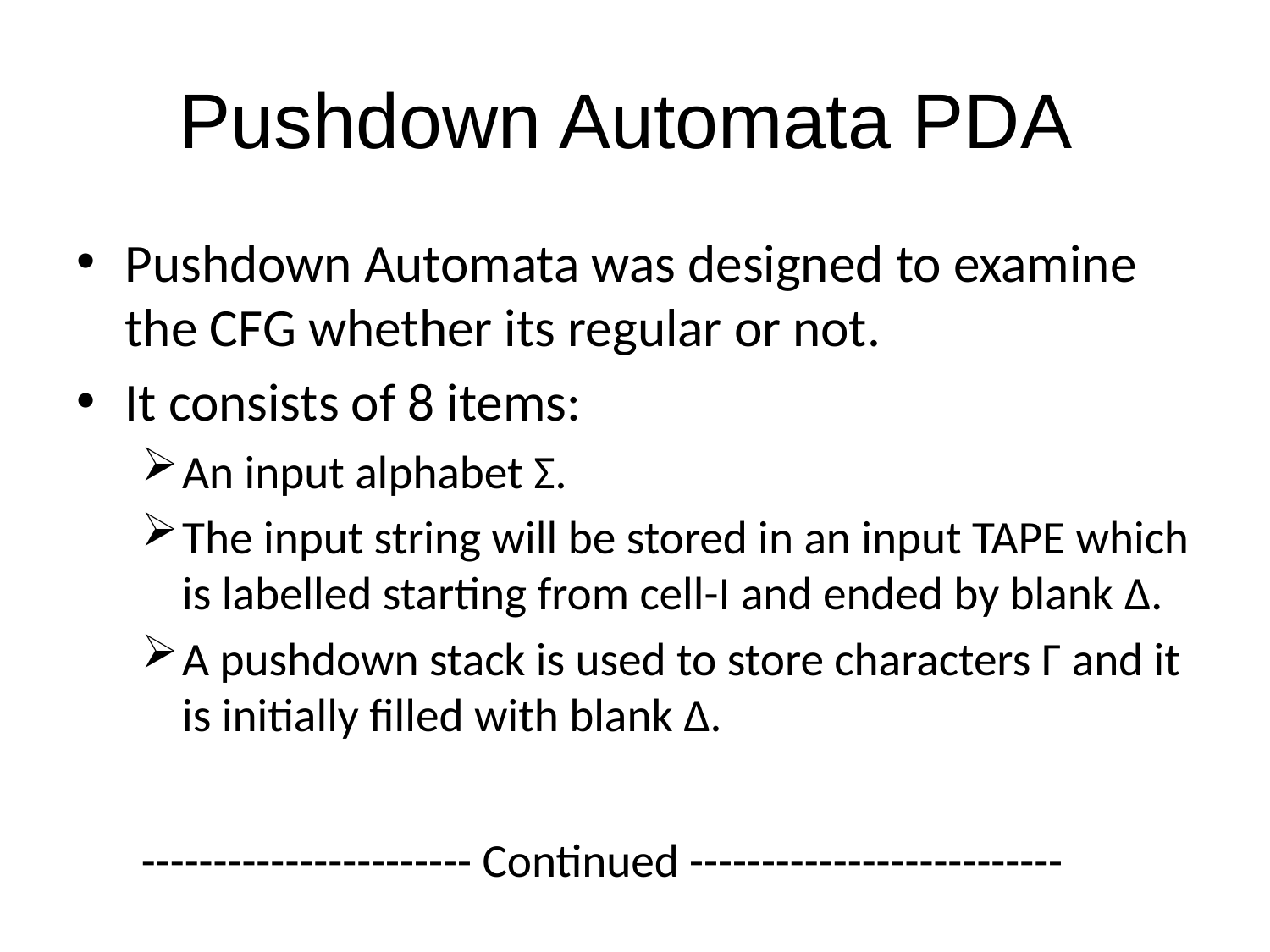

# Pushdown Automata PDA
Pushdown Automata was designed to examine the CFG whether its regular or not.
It consists of 8 items:
An input alphabet Σ.
The input string will be stored in an input TAPE which is labelled starting from cell-I and ended by blank Δ.
A pushdown stack is used to store characters Γ and it is initially filled with blank Δ.

----------------------- Continued --------------------------